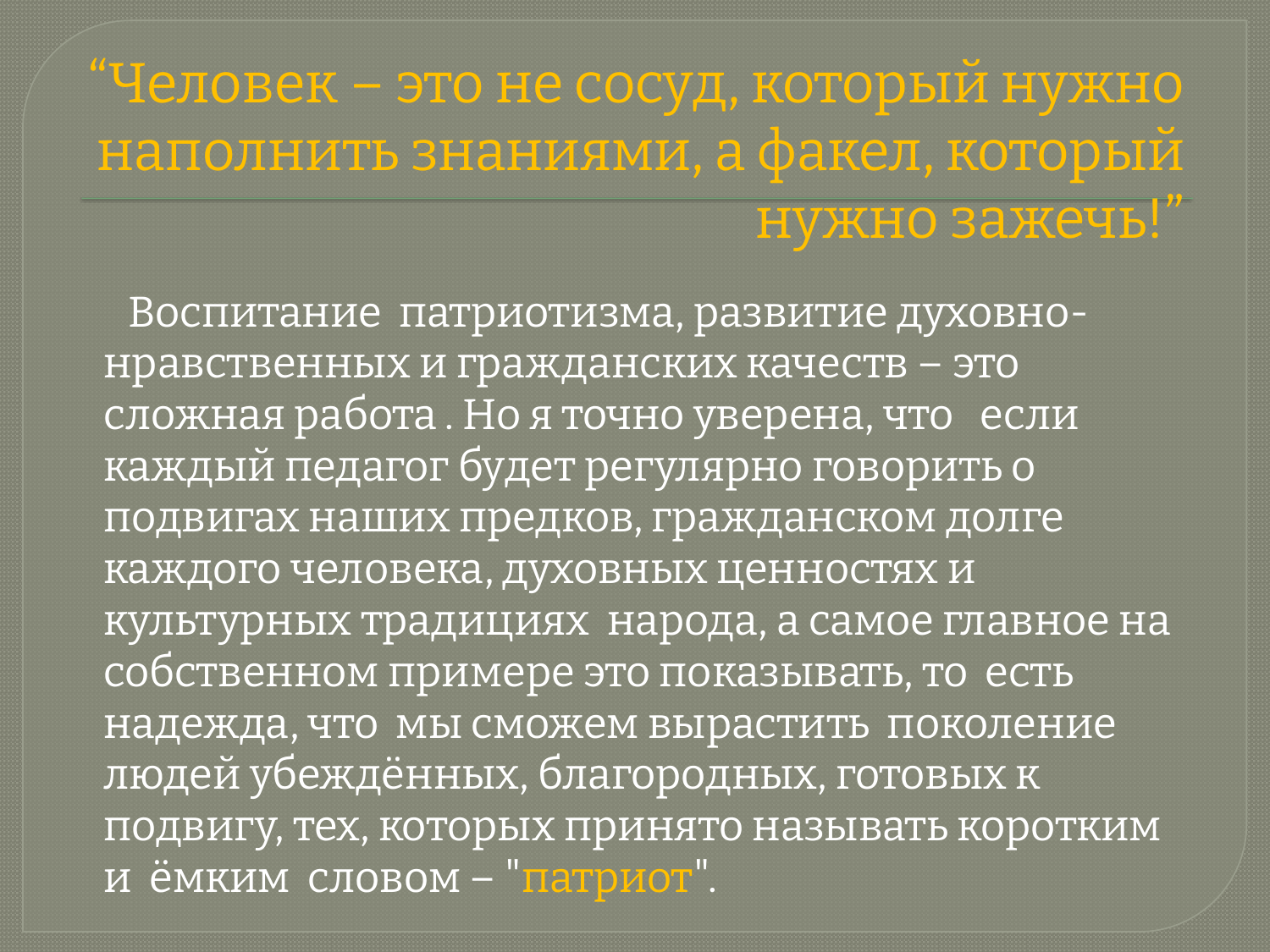

# “Человек – это не сосуд, который нужно наполнить знаниями, а факел, который нужно зажечь!”

       Воспитание  патриотизма, развитие духовно-нравственных и гражданских качеств – это сложная работа . Но я точно уверена, что   если  каждый педагог будет регулярно говорить о подвигах наших предков, гражданском долге каждого человека, духовных ценностях и культурных традициях  народа, а самое главное на собственном примере это показывать, то  есть надежда, что  мы сможем вырастить  поколение  людей убеждённых, благородных, готовых к подвигу, тех, которых принято называть коротким  и  ёмким  словом – "патриот".